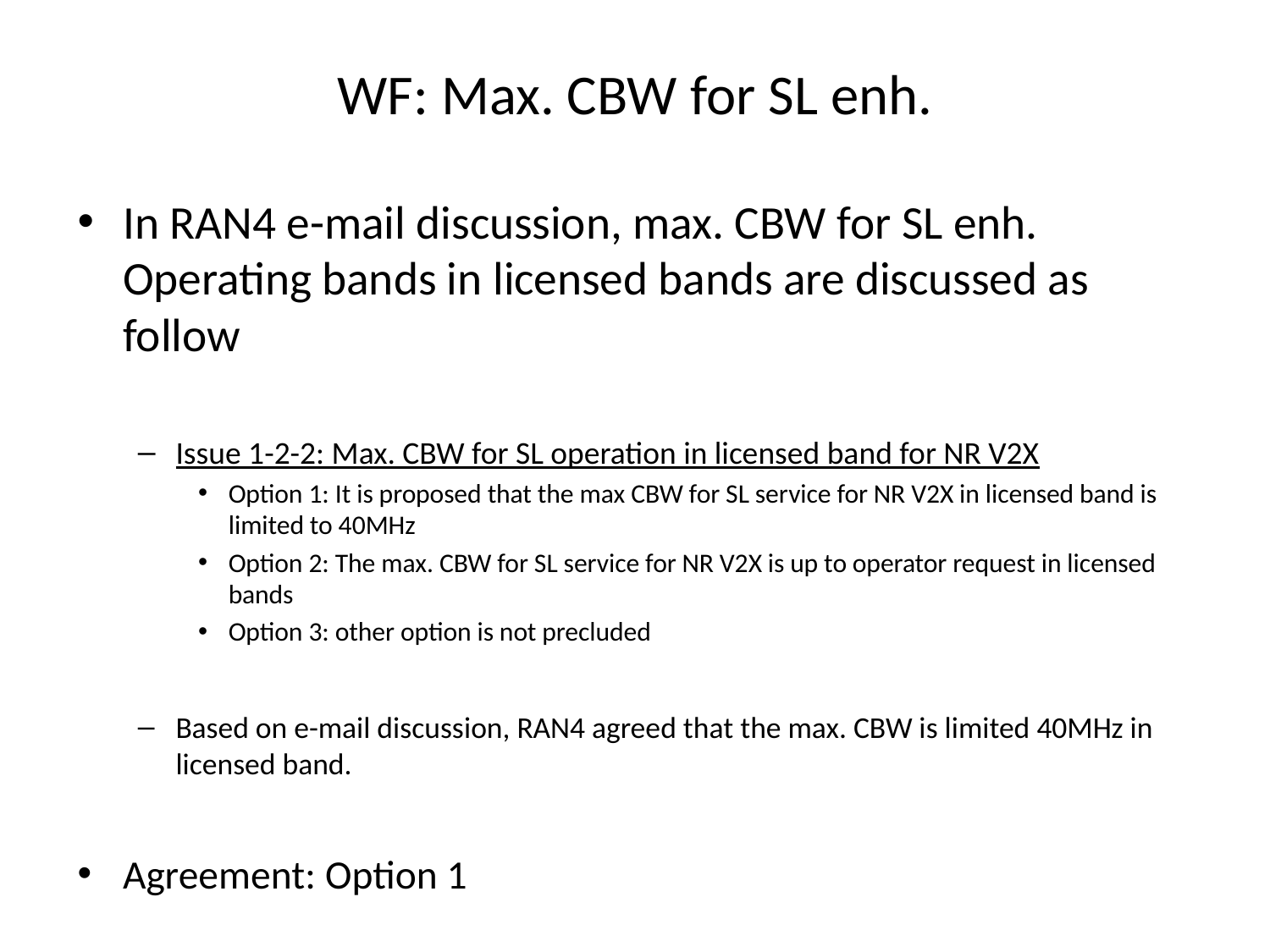

# WF: Max. CBW for SL enh.
In RAN4 e-mail discussion, max. CBW for SL enh. Operating bands in licensed bands are discussed as follow

Issue 1-2-2: Max. CBW for SL operation in licensed band for NR V2X
Option 1: It is proposed that the max CBW for SL service for NR V2X in licensed band is limited to 40MHz
Option 2: The max. CBW for SL service for NR V2X is up to operator request in licensed bands
Option 3: other option is not precluded

Based on e-mail discussion, RAN4 agreed that the max. CBW is limited 40MHz in licensed band.

Agreement: Option 1